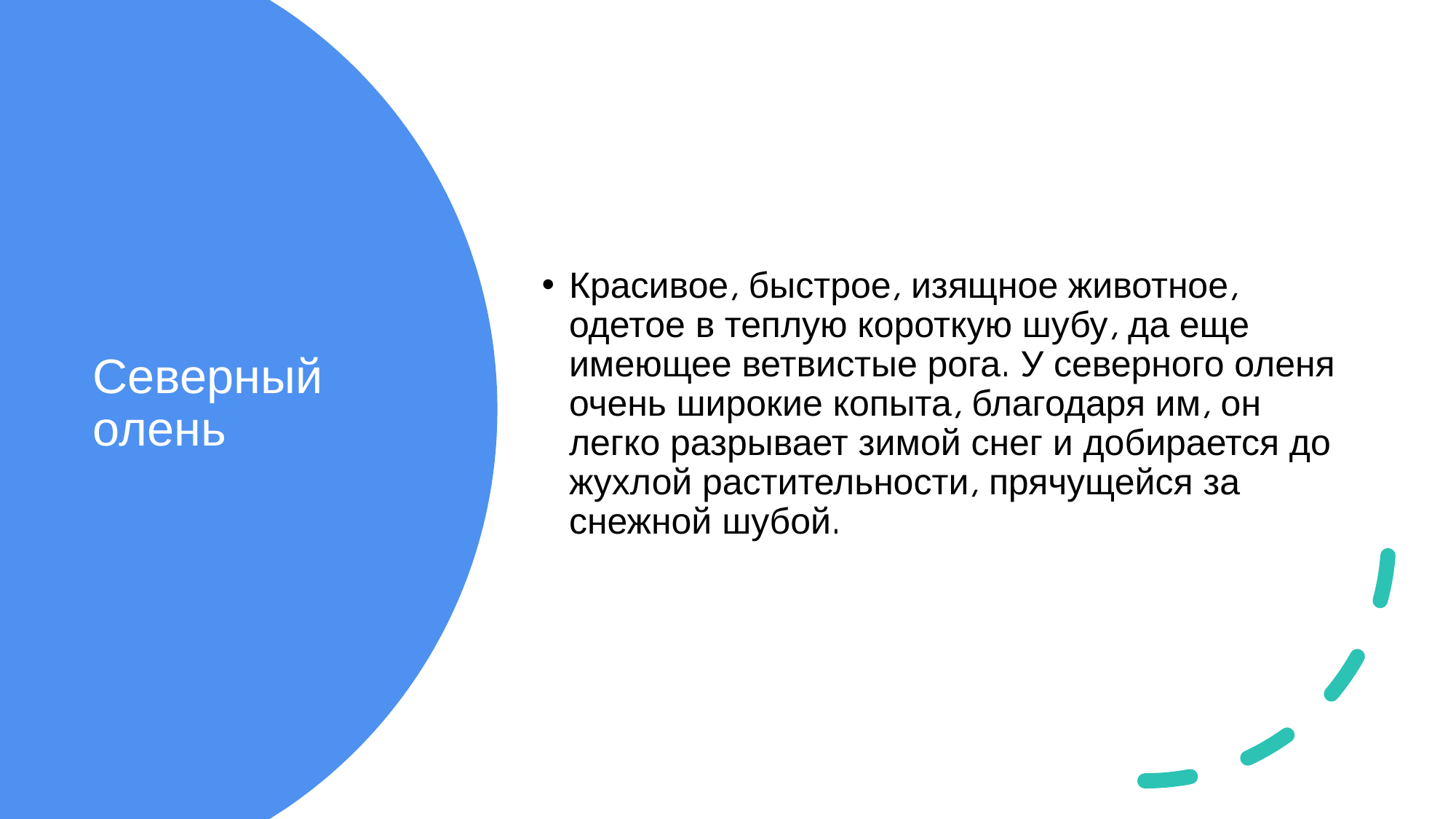

Красивое, быстрое, изящное животное, одетое в теплую короткую шубу, да еще имеющее ветвистые рога. У северного оленя очень широкие копыта, благодаря им, он легко разрывает зимой снег и добирается до жухлой растительности, прячущейся за снежной шубой.
# Северный олень